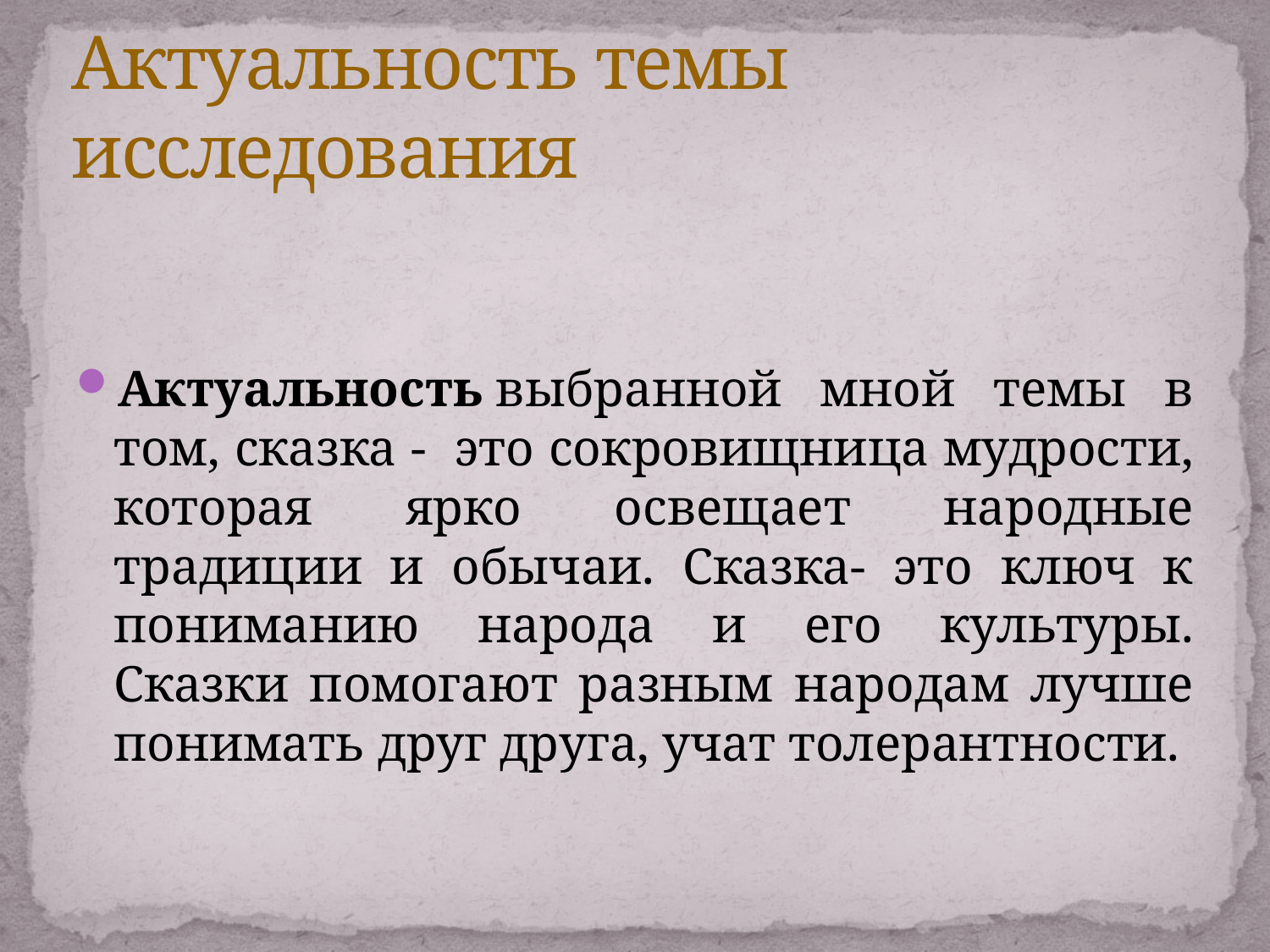

# Актуальность темы исследования

Актуальность выбранной мной темы в том, сказка -  это сокровищница мудрости, которая ярко освещает народные традиции и обычаи. Сказка- это ключ к пониманию народа и его культуры. Сказки помогают разным народам лучше понимать друг друга, учат толерантности.